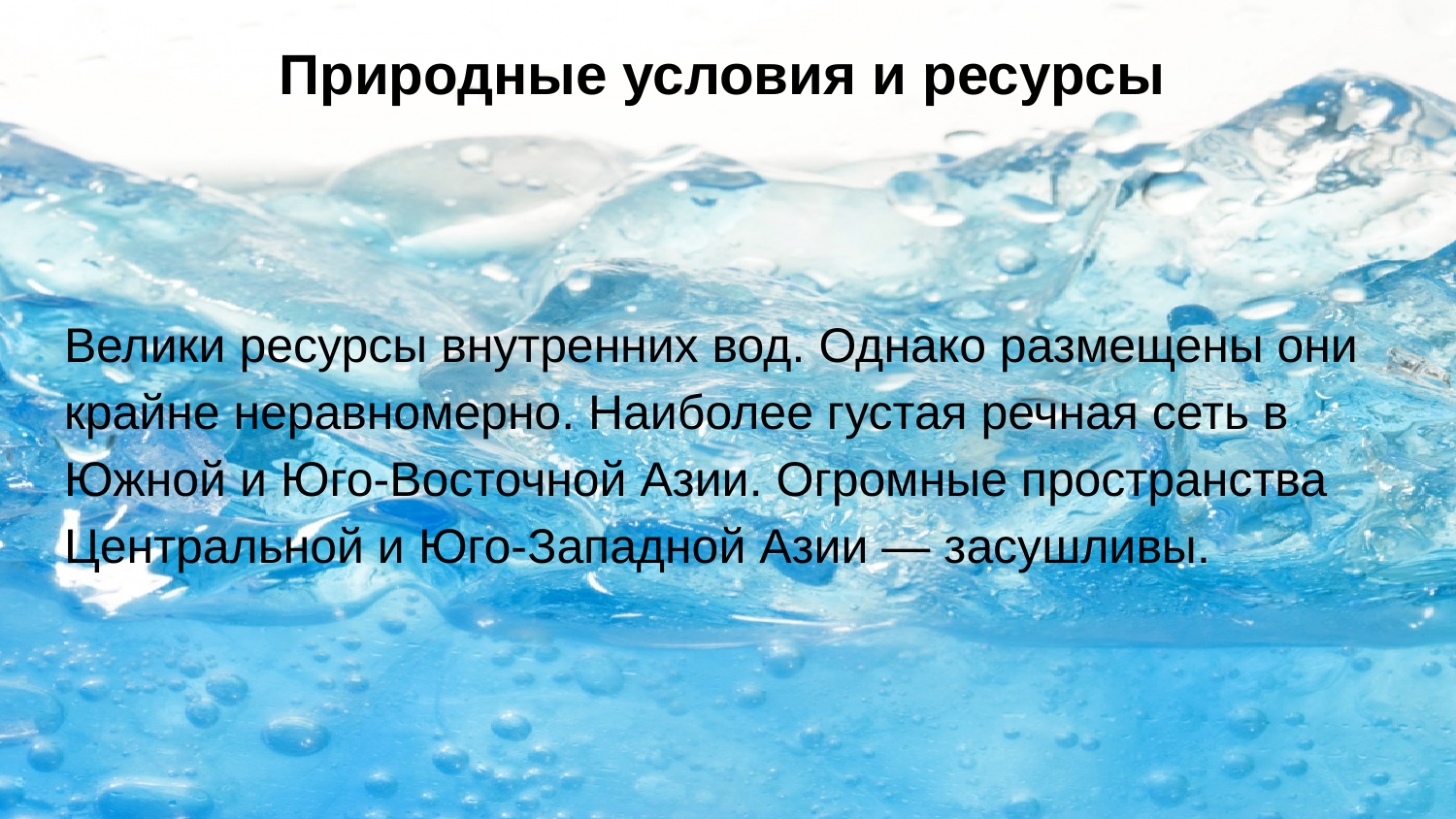

# Природные условия и ресурсы
Велики ресурсы внутренних вод. Однако размещены они крайне неравномерно. Наиболее густая речная сеть в Южной и Юго-Восточной Азии. Огромные пространства Центральной и Юго-Западной Азии — засушливы.